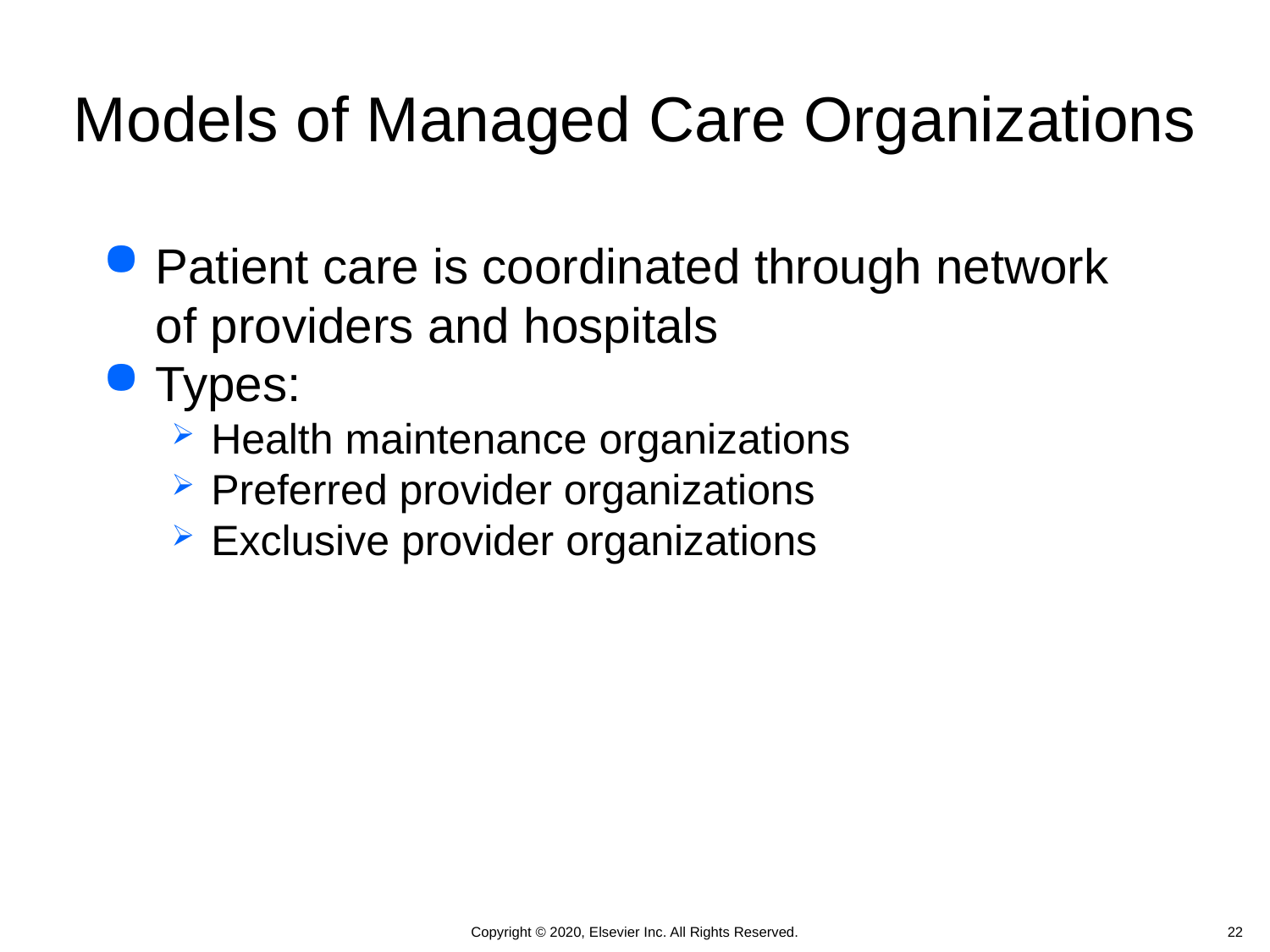

# Models of Managed Care Organizations
Patient care is coordinated through network of providers and hospitals
Types:
Health maintenance organizations
Preferred provider organizations
Exclusive provider organizations
 22